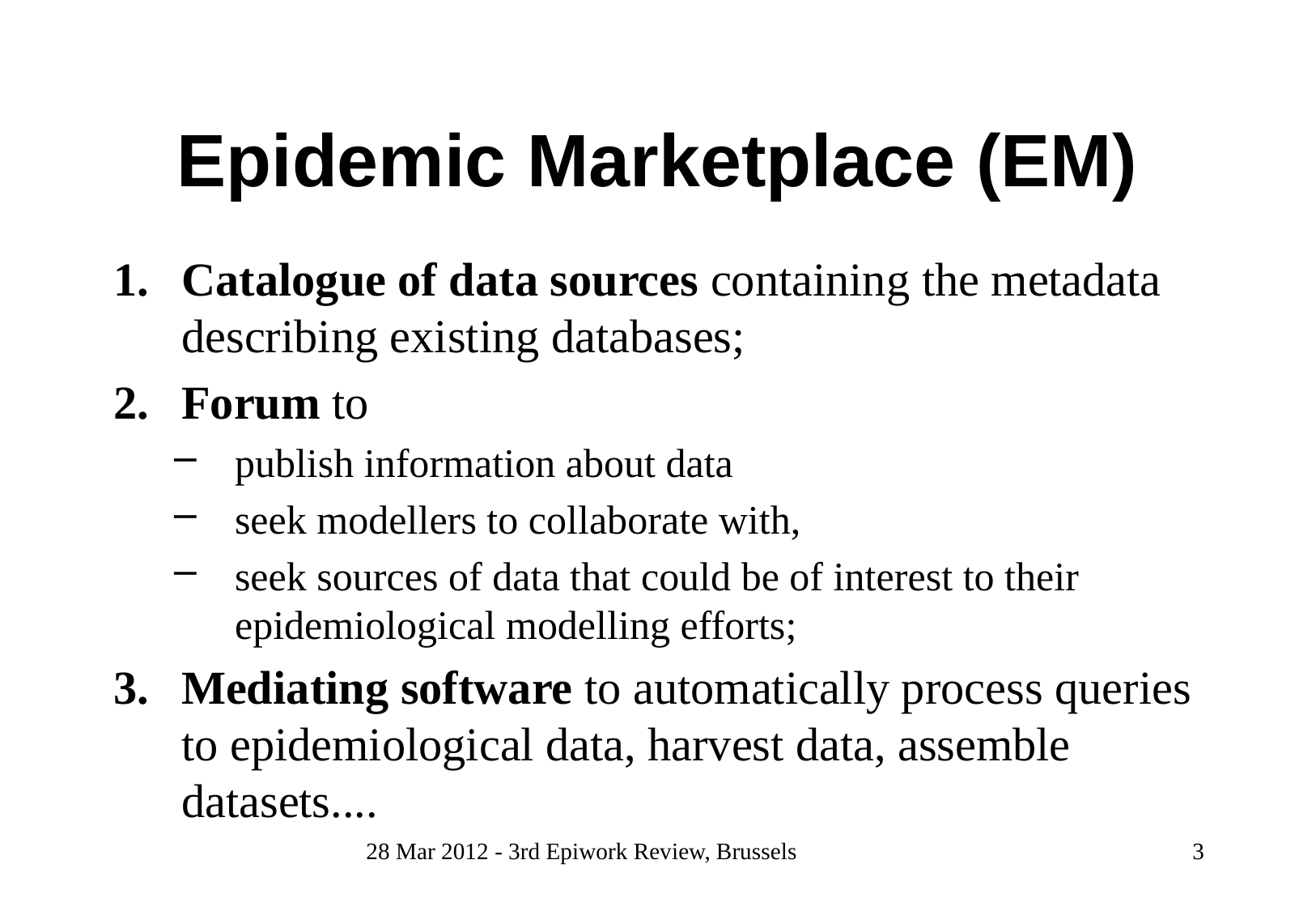

# Epidemic Marketplace (EM)
Catalogue of data sources containing the metadata describing existing databases;
Forum to
publish information about data
seek modellers to collaborate with,
seek sources of data that could be of interest to their epidemiological modelling efforts;
Mediating software to automatically process queries to epidemiological data, harvest data, assemble datasets....
28 Mar 2012 - 3rd Epiwork Review, Brussels
3